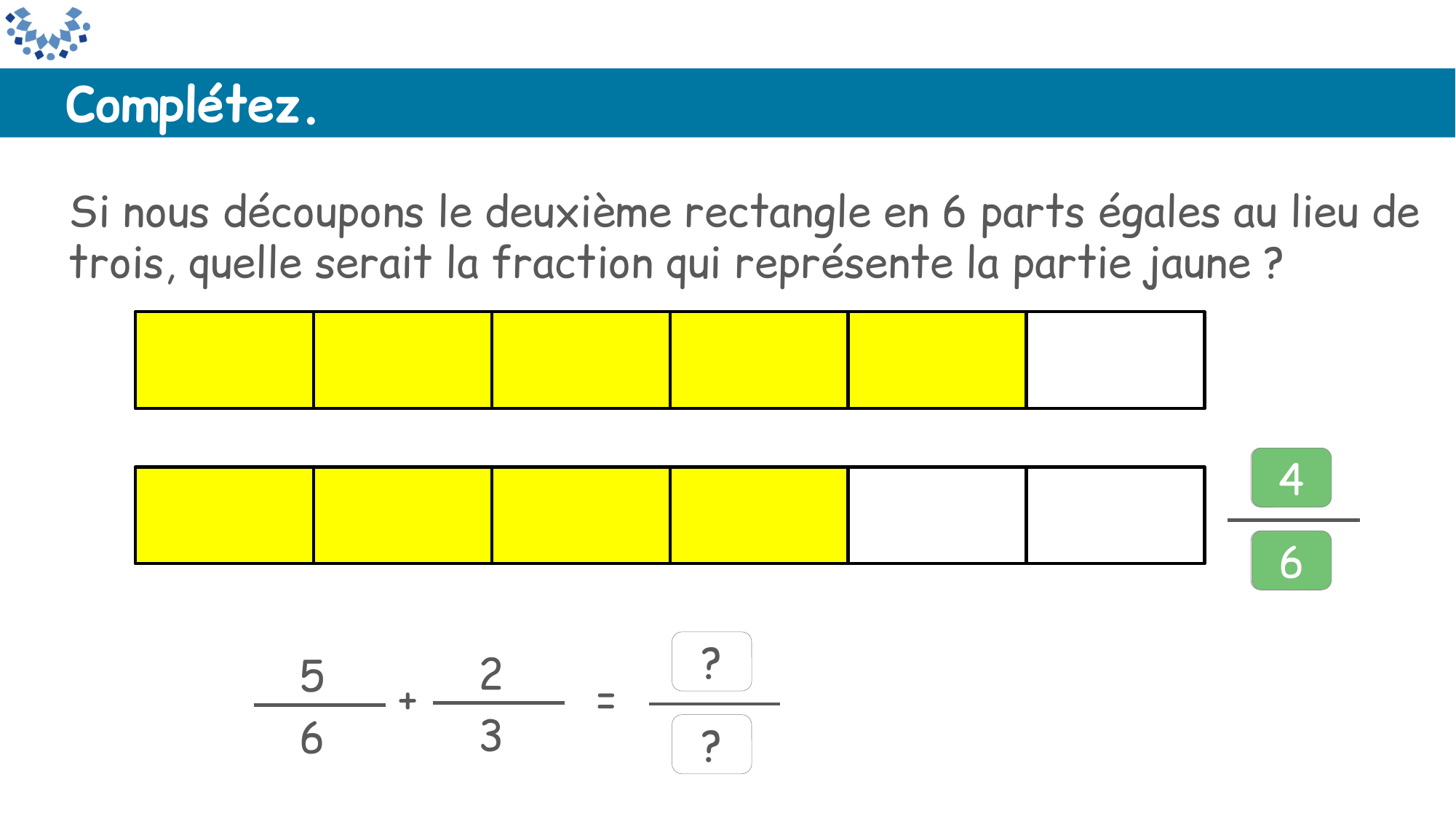

Complétez.
Si nous découpons le deuxième rectangle en 6 parts égales au lieu de trois, quelle serait la fraction qui représente la partie jaune ?

4
6

?
?
2
3
5
6
+
=